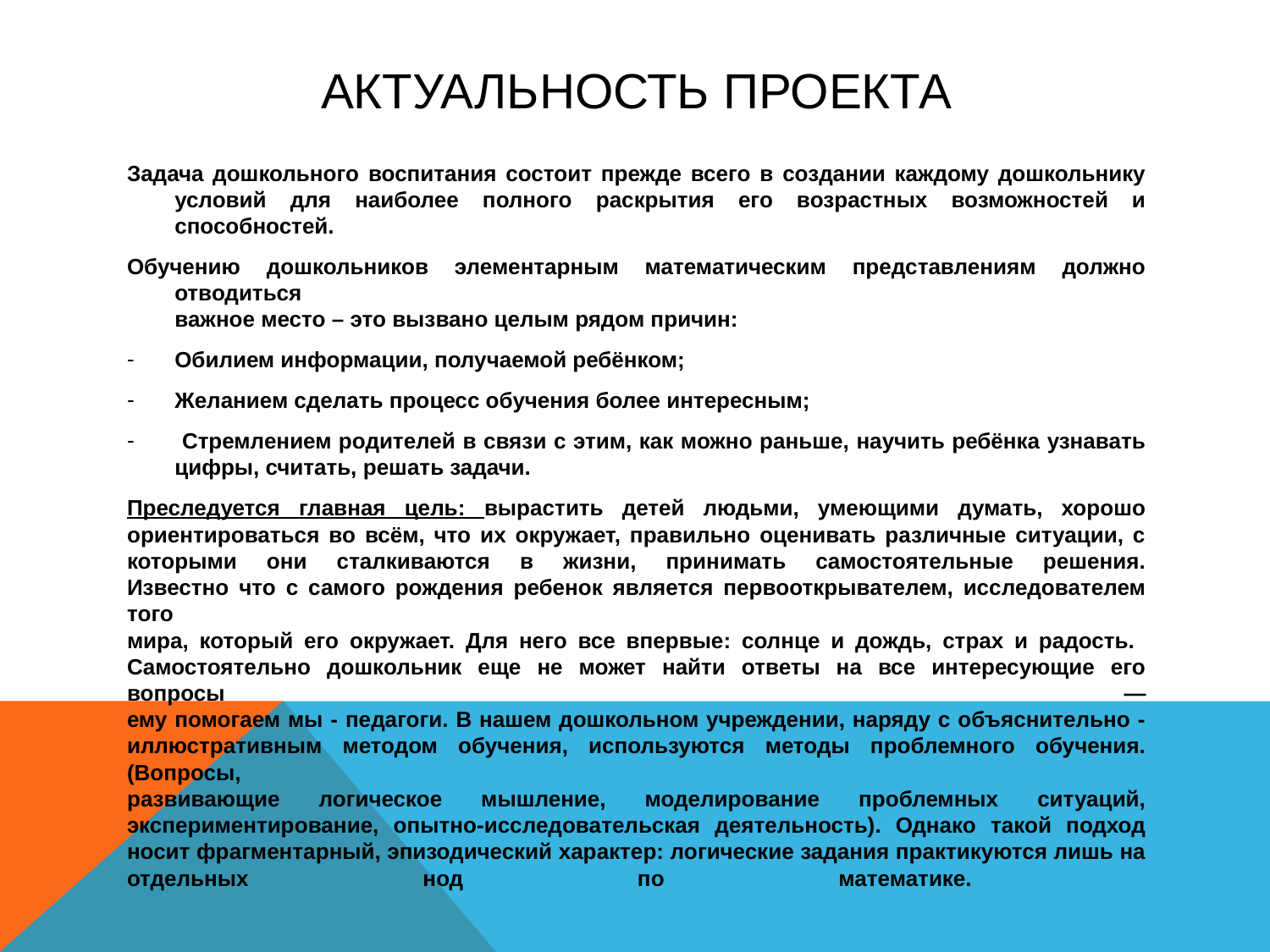

# Актуальность проекта
Задача дошкольного воспитания состоит прежде всего в создании каждому дошкольнику условий для наиболее полного раскрытия его возрастных возможностей и способностей.
Обучению дошкольников элементарным математическим представлениям должно отводиться
важное место – это вызвано целым рядом причин:
Обилием информации, получаемой ребёнком;
Желанием сделать процесс обучения более интересным;
 Стремлением родителей в связи с этим, как можно раньше, научить ребёнка узнавать
цифры, считать, решать задачи.
Преследуется главная цель: вырастить детей людьми, умеющими думать, хорошо
ориентироваться во всём, что их окружает, правильно оценивать различные ситуации, с
которыми они сталкиваются в жизни, принимать самостоятельные решения.
Известно что с самого рождения ребенок является первооткрывателем, исследователем того
мира, который его окружает. Для него все впервые: солнце и дождь, страх и радость.
Самостоятельно дошкольник еще не может найти ответы на все интересующие его вопросы —
ему помогаем мы - педагоги. В нашем дошкольном учреждении, наряду с объяснительно -
иллюстративным методом обучения, используются методы проблемного обучения. (Вопросы,
развивающие логическое мышление, моделирование проблемных ситуаций,
экспериментирование, опытно-исследовательская деятельность). Однако такой подход
носит фрагментарный, эпизодический характер: логические задания практикуются лишь на
отдельных нод по математике.